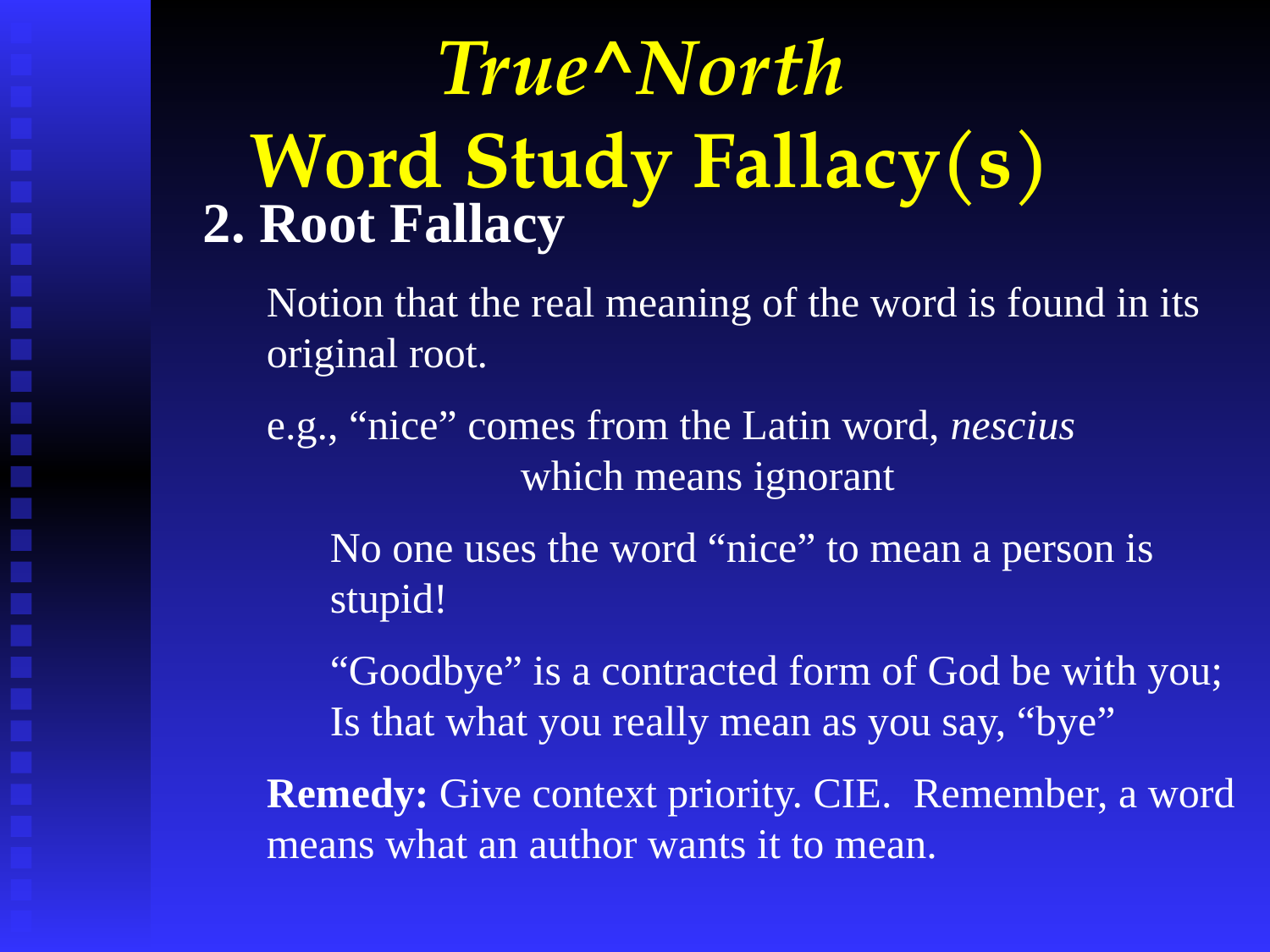

# True^North Word Study Fallacy(s)
2. Root Fallacy
	Notion that the real meaning of the word is found in its original root.
	e.g., “nice” comes from the Latin word, nescius			which means ignorant
	No one uses the word “nice” to mean a person is stupid!
	“Goodbye” is a contracted form of God be with you; Is that what you really mean as you say, “bye”
	Remedy: Give context priority. CIE.  Remember, a word means what an author wants it to mean.